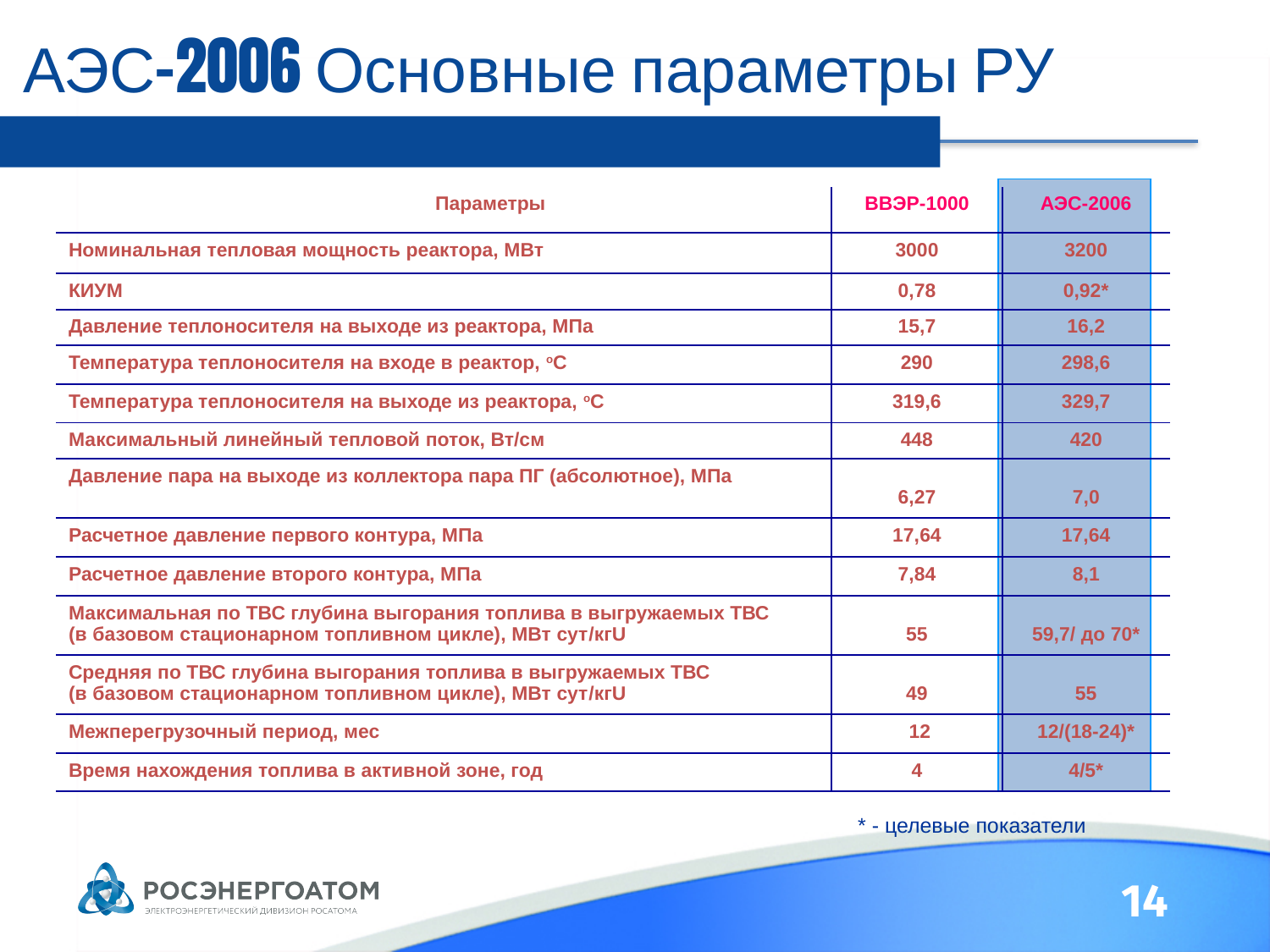

АЭС-2006 Основные параметры РУ
#

| Параметры | ВВЭР-1000 | АЭС-2006 |
| --- | --- | --- |
| Номинальная тепловая мощность реактора, МВт | 3000 | 3200 |
| КИУМ | 0,78 | 0,92\* |
| Давление теплоносителя на выходе из реактора, МПа | 15,7 | 16,2 |
| Температура теплоносителя на входе в реактор, оС | 290 | 298,6 |
| Температура теплоносителя на выходе из реактора, оС | 319,6 | 329,7 |
| Максимальный линейный тепловой поток, Вт/см | 448 | 420 |
| Давление пара на выходе из коллектора пара ПГ (абсолютное), МПа | 6,27 | 7,0 |
| Расчетное давление первого контура, МПа | 17,64 | 17,64 |
| Расчетное давление второго контура, МПа | 7,84 | 8,1 |
| Максимальная по ТВС глубина выгорания топлива в выгружаемых ТВС (в базовом стационарном топливном цикле), МВт сут/кгU | 55 | 59,7/ до 70\* |
| Средняя по ТВС глубина выгорания топлива в выгружаемых ТВС (в базовом стационарном топливном цикле), МВт сут/кгU | 49 | 55 |
| Межперегрузочный период, мес | 12 | 12/(18-24)\* |
| Время нахождения топлива в активной зоне, год | 4 | 4/5\* |
* - целевые показатели